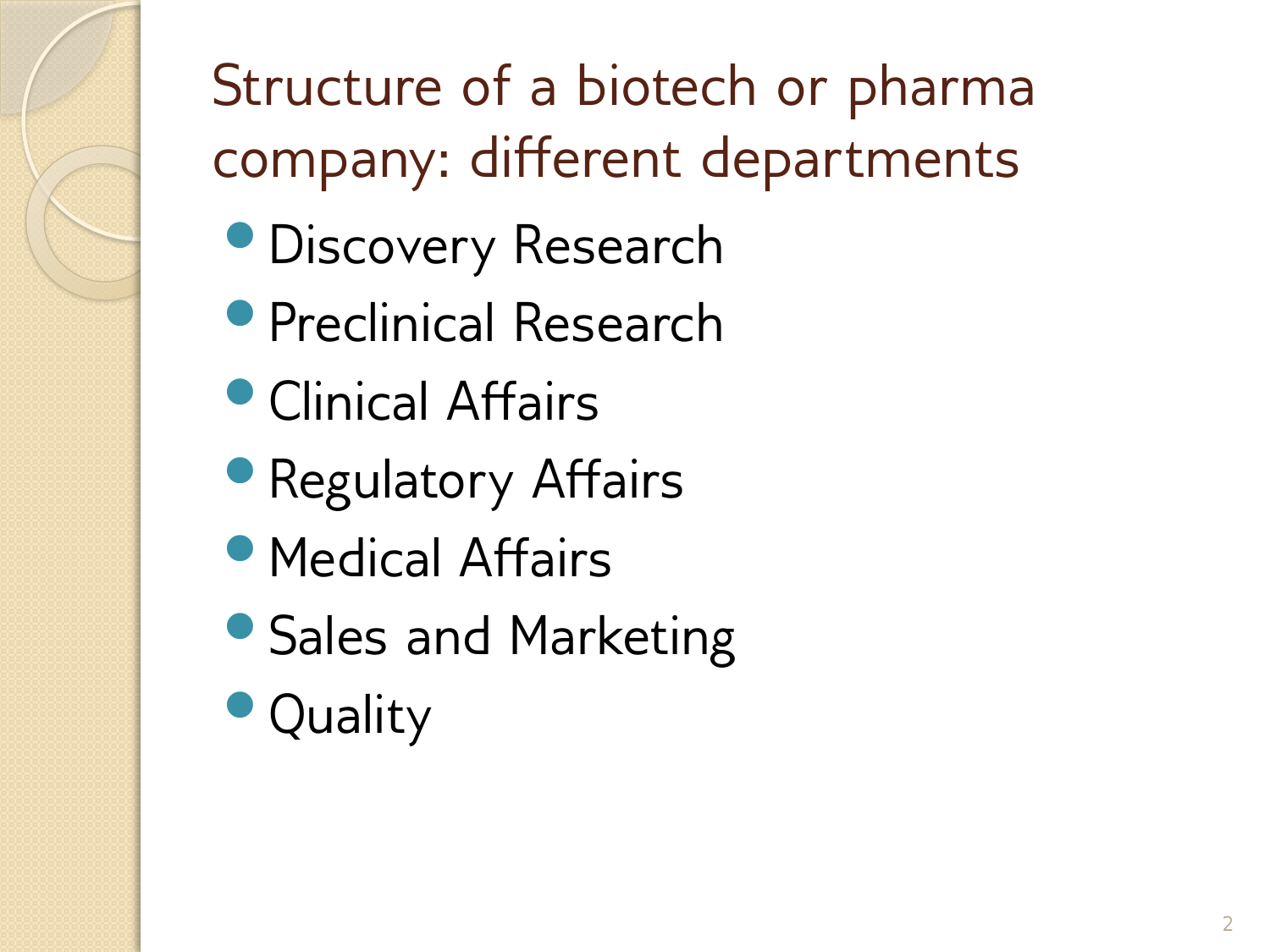

# Structure of a biotech or pharma company: different departments
Discovery Research
Preclinical Research
Clinical Affairs
Regulatory Affairs
Medical Affairs
Sales and Marketing
Quality
2